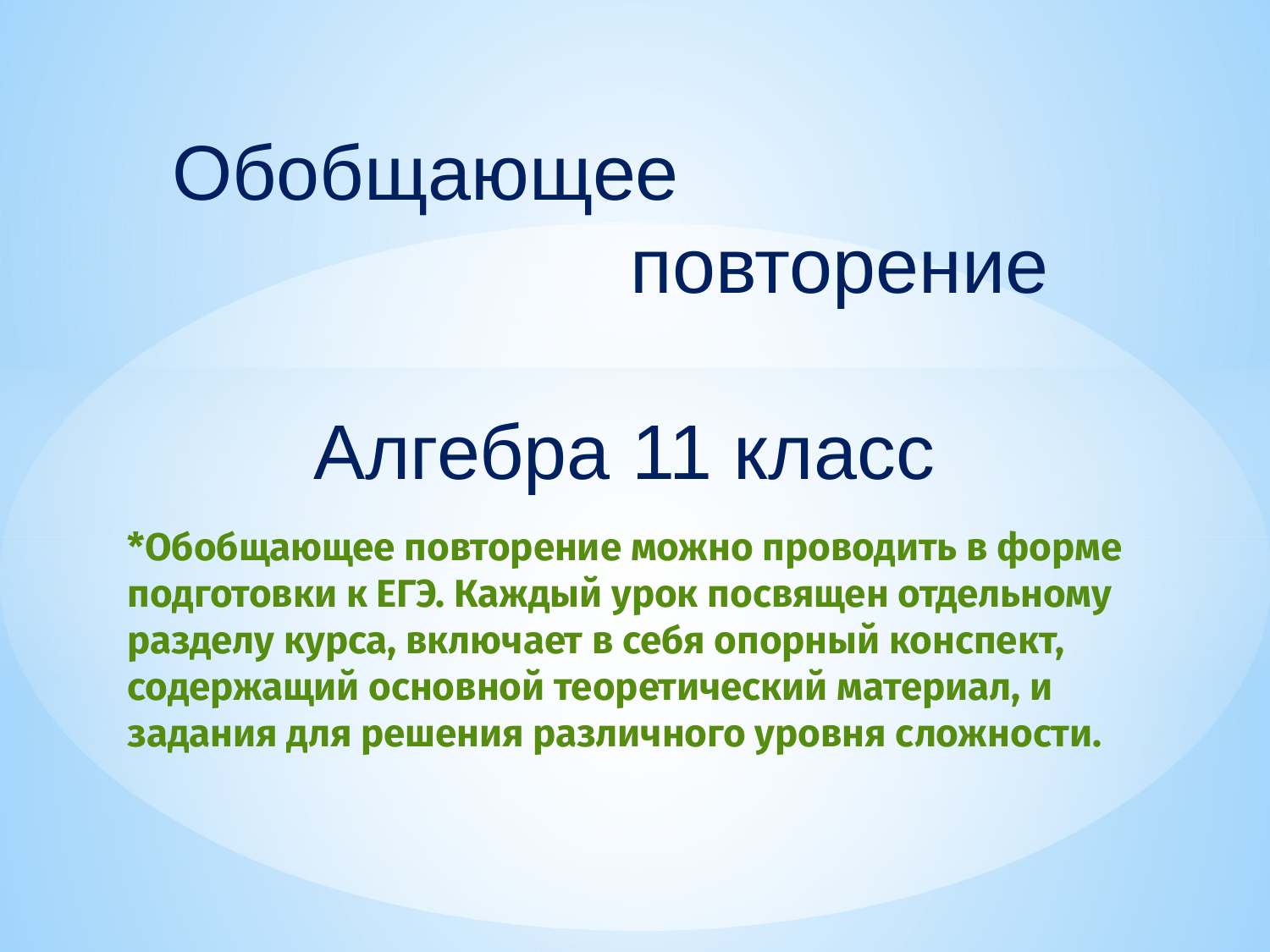

# Обобщающее                                          повторение Алгебра 11 класс
*Обобщающее повторение можно проводить в форме подготовки к ЕГЭ. Каждый урок посвящен отдельному разделу курса, включает в себя опорный конспект, содержащий основной теоретический материал, и  задания для решения различного уровня сложности.